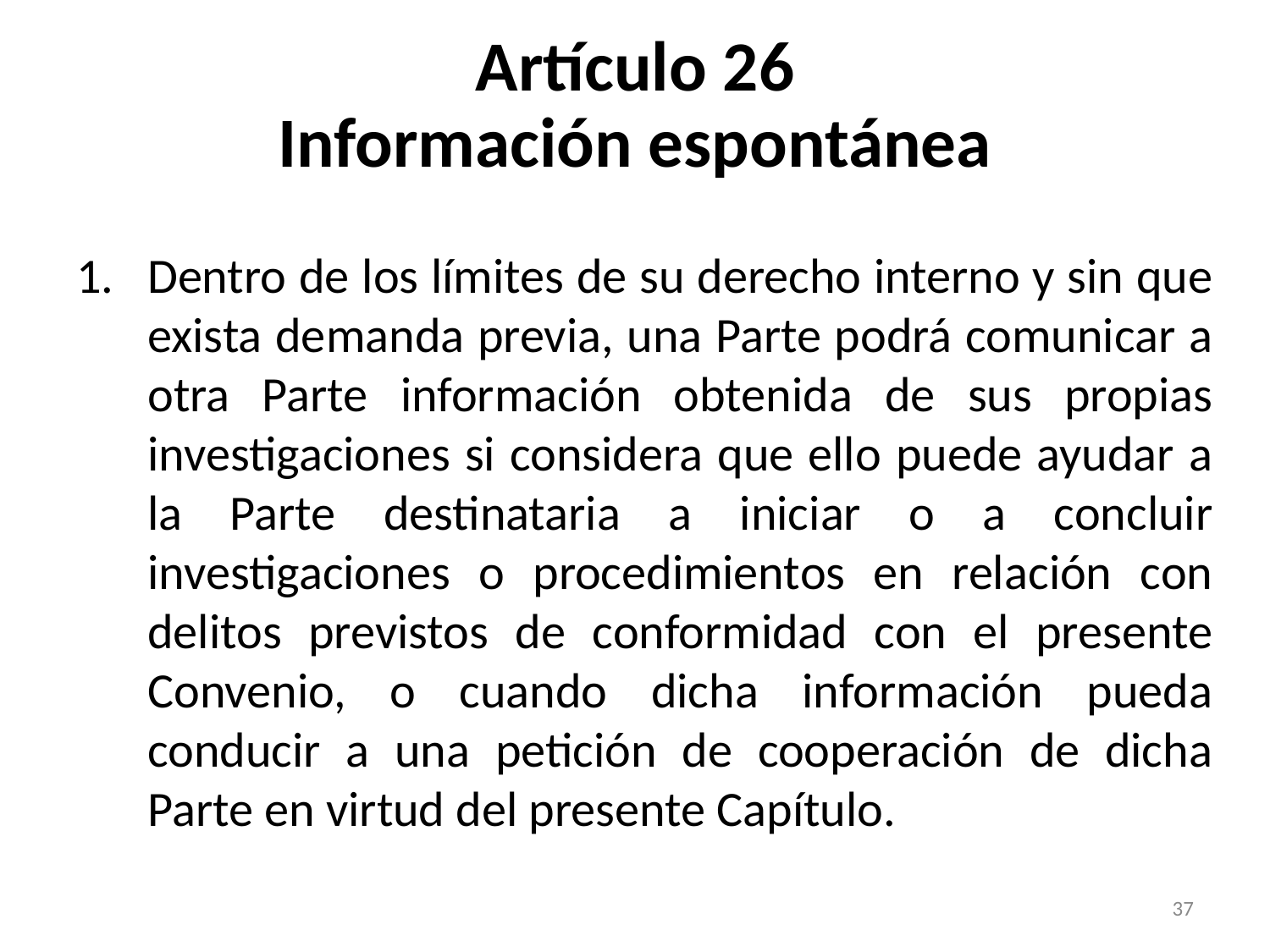

# Artículo 26 Información espontánea
Dentro de los límites de su derecho interno y sin que exista demanda previa, una Parte podrá comunicar a otra Parte información obtenida de sus propias investigaciones si considera que ello puede ayudar a la Parte destinataria a iniciar o a concluir investigaciones o procedimientos en relación con delitos previstos de conformidad con el presente Convenio, o cuando dicha información pueda conducir a una petición de cooperación de dicha Parte en virtud del presente Capítulo.
37